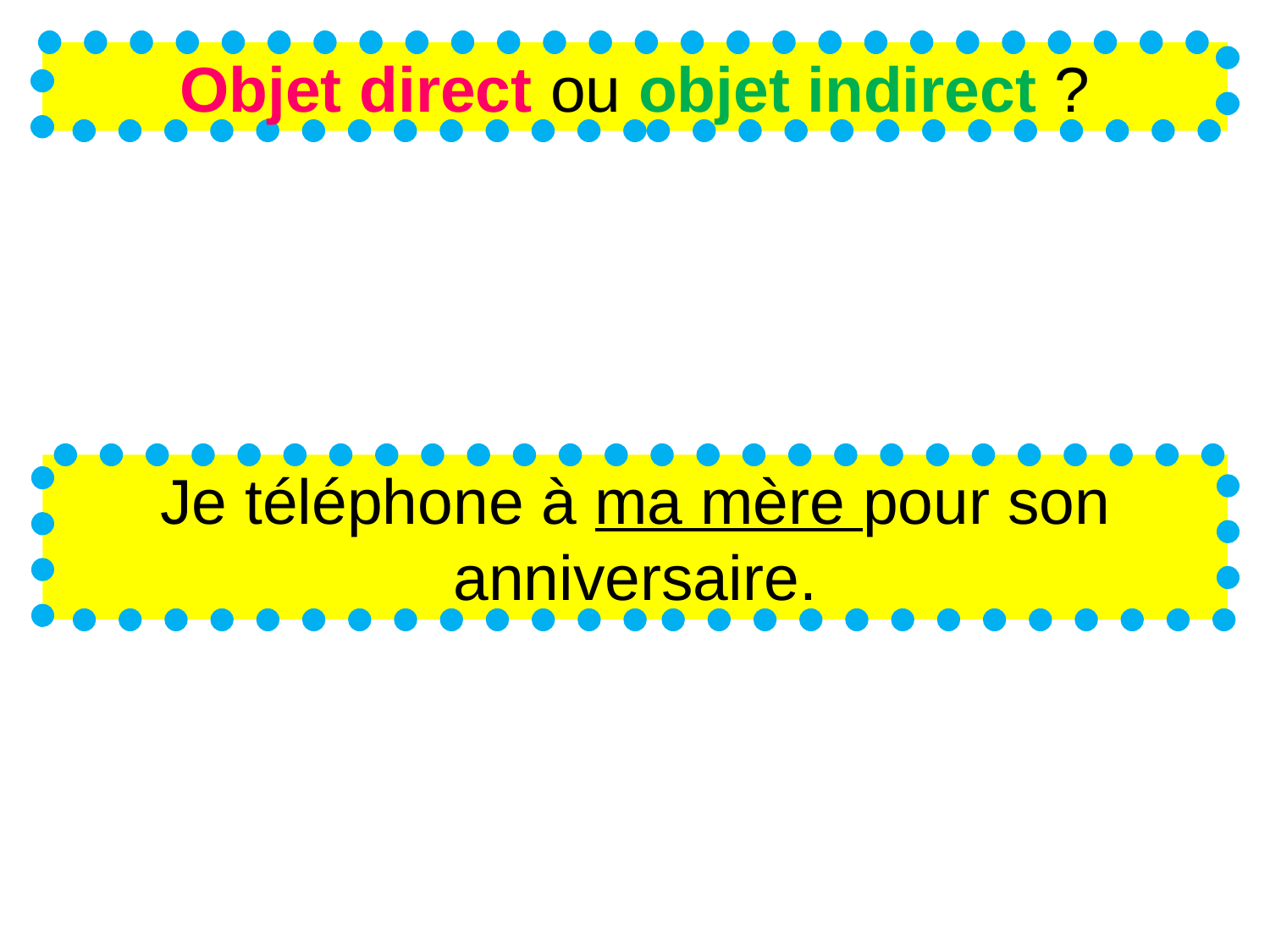

Objet direct ou objet indirect ?
Je téléphone à ma mère pour son anniversaire.